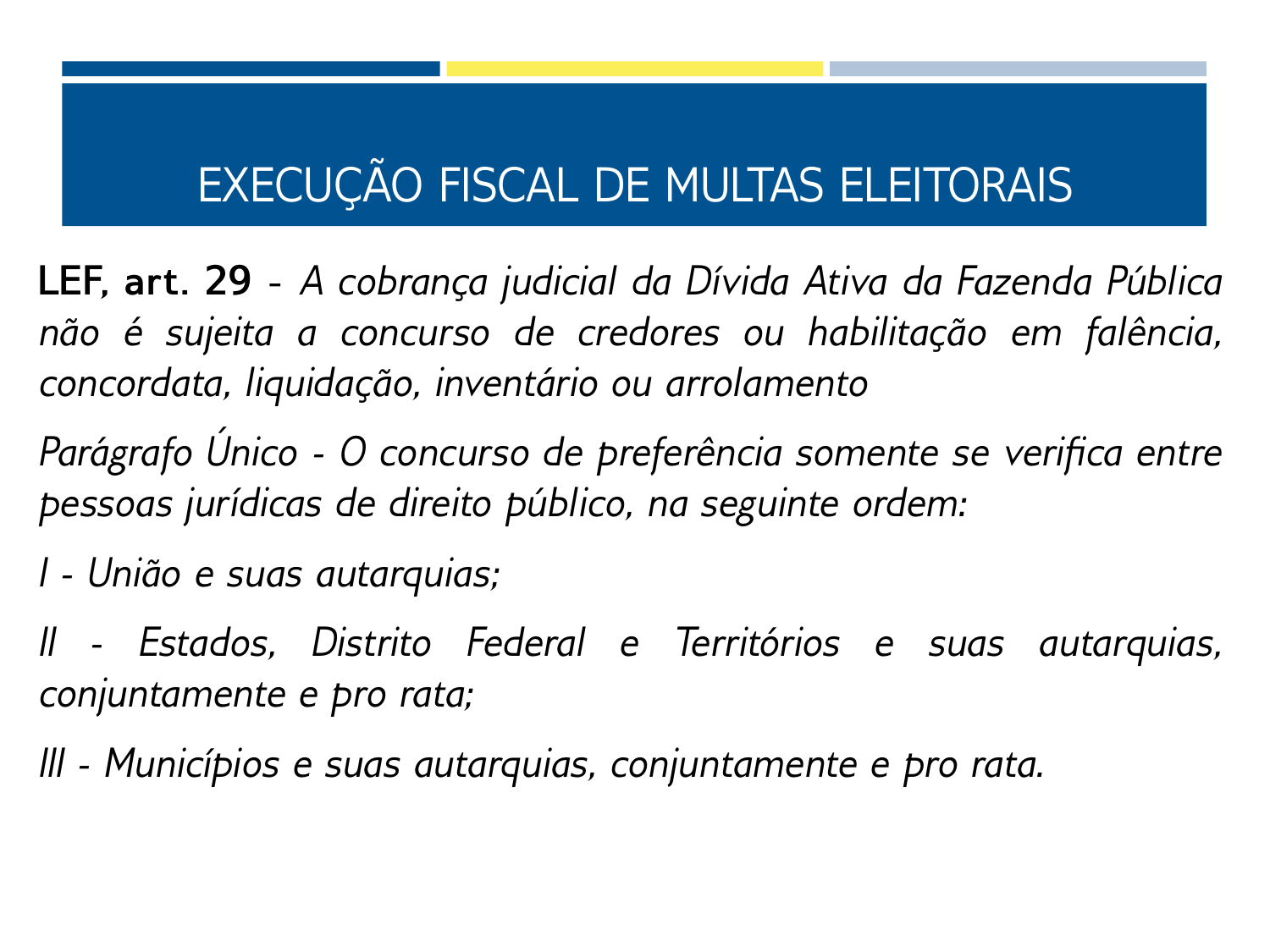

# EXECUÇÃO FISCAL DE MULTAS ELEITORAIS
LEF, art. 29 - A cobrança judicial da Dívida Ativa da Fazenda Pública não é sujeita a concurso de credores ou habilitação em falência, concordata, liquidação, inventário ou arrolamento
Parágrafo Único - O concurso de preferência somente se verifica entre pessoas jurídicas de direito público, na seguinte ordem:
I - União e suas autarquias;
II - Estados, Distrito Federal e Territórios e suas autarquias, conjuntamente e pro rata;
III - Municípios e suas autarquias, conjuntamente e pro rata.